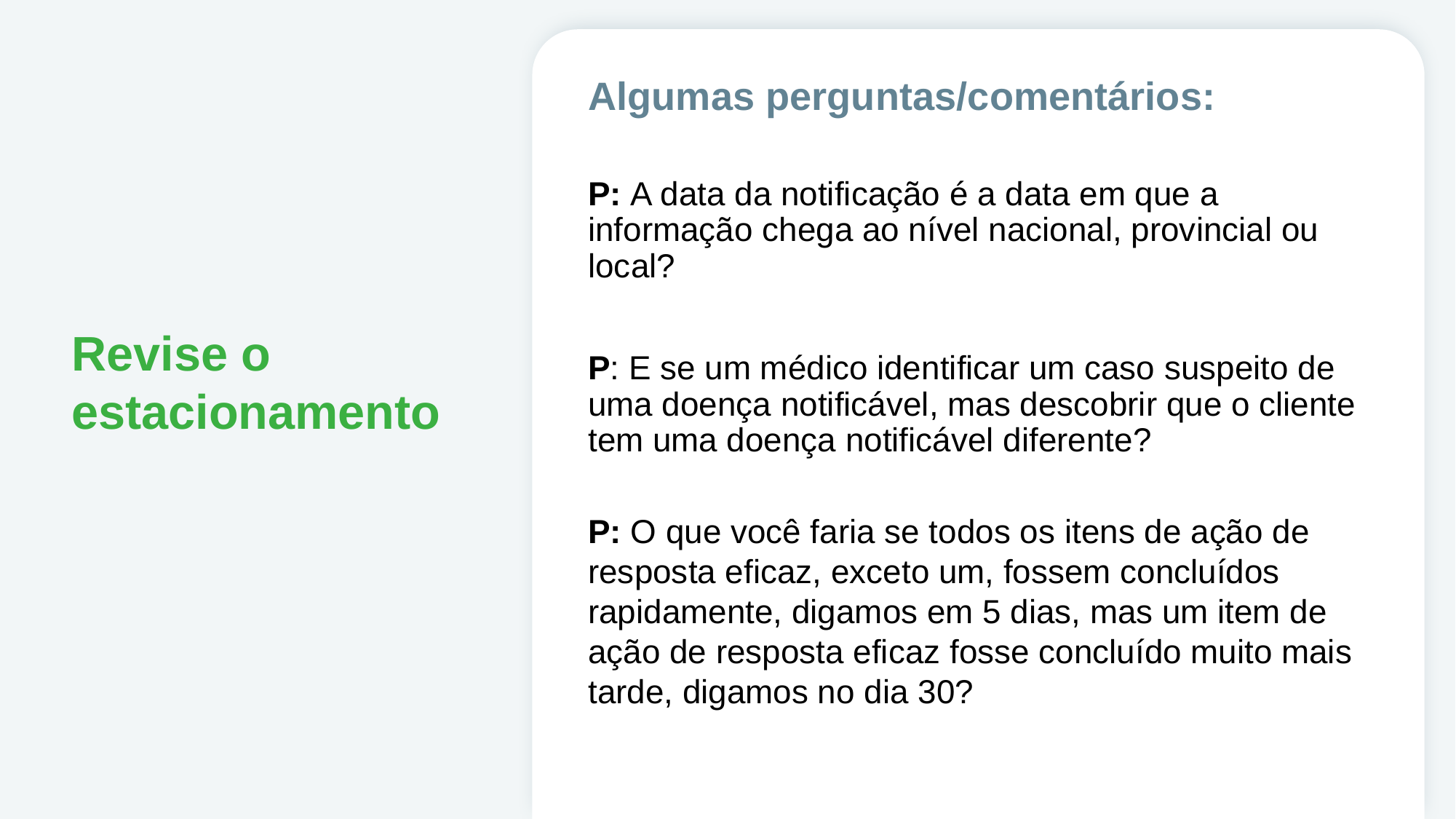

Algumas perguntas/comentários:
P: A data da notificação é a data em que a informação chega ao nível nacional, provincial ou local?

P: E se um médico identificar um caso suspeito de uma doença notificável, mas descobrir que o cliente tem uma doença notificável diferente?

P: O que você faria se todos os itens de ação de resposta eficaz, exceto um, fossem concluídos rapidamente, digamos em 5 dias, mas um item de ação de resposta eficaz fosse concluído muito mais tarde, digamos no dia 30?

# Revise o estacionamento